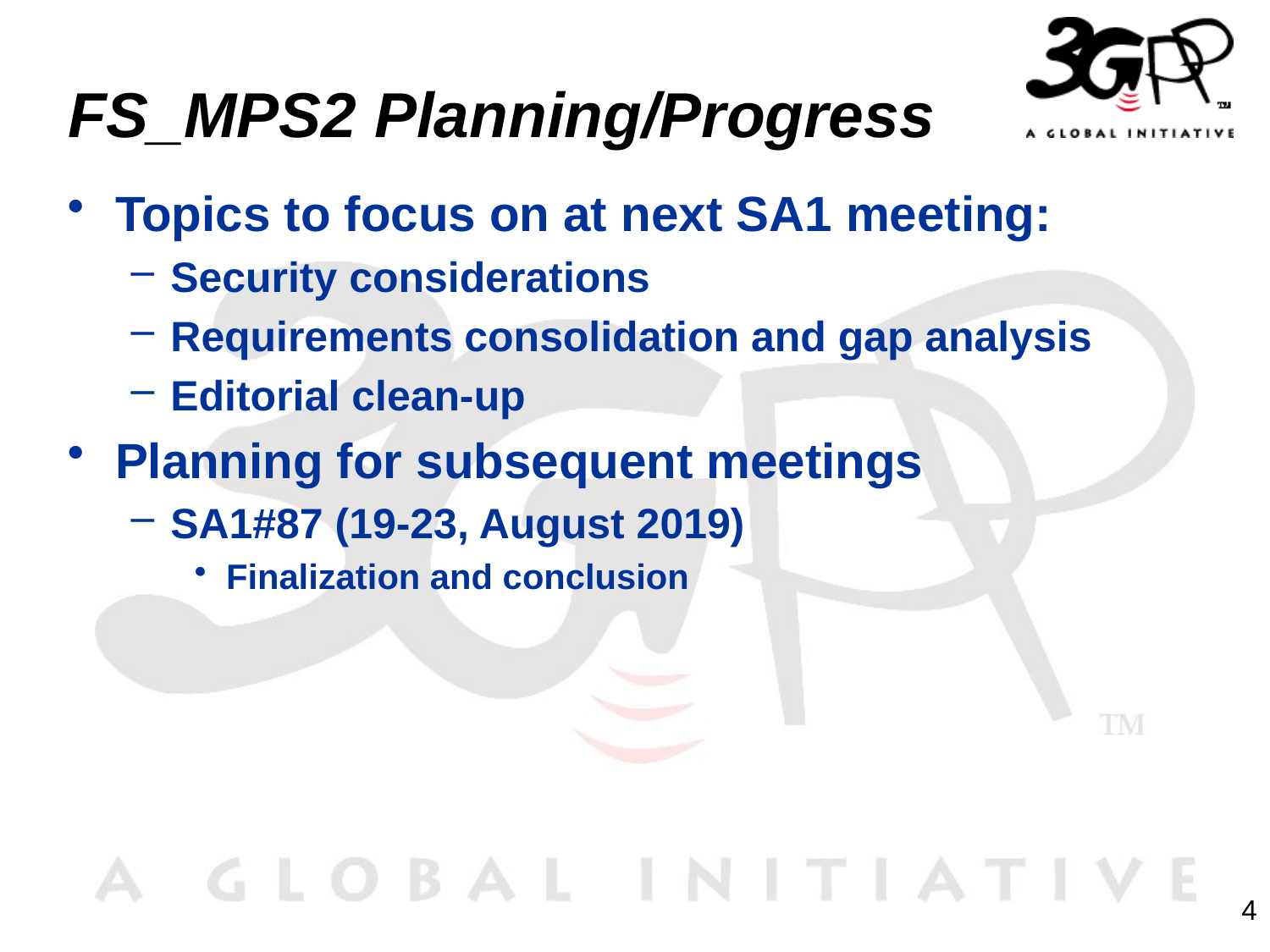

# FS_MPS2 Planning/Progress
Topics to focus on at next SA1 meeting:
Security considerations
Requirements consolidation and gap analysis
Editorial clean-up
Planning for subsequent meetings
SA1#87 (19-23, August 2019)
Finalization and conclusion
4